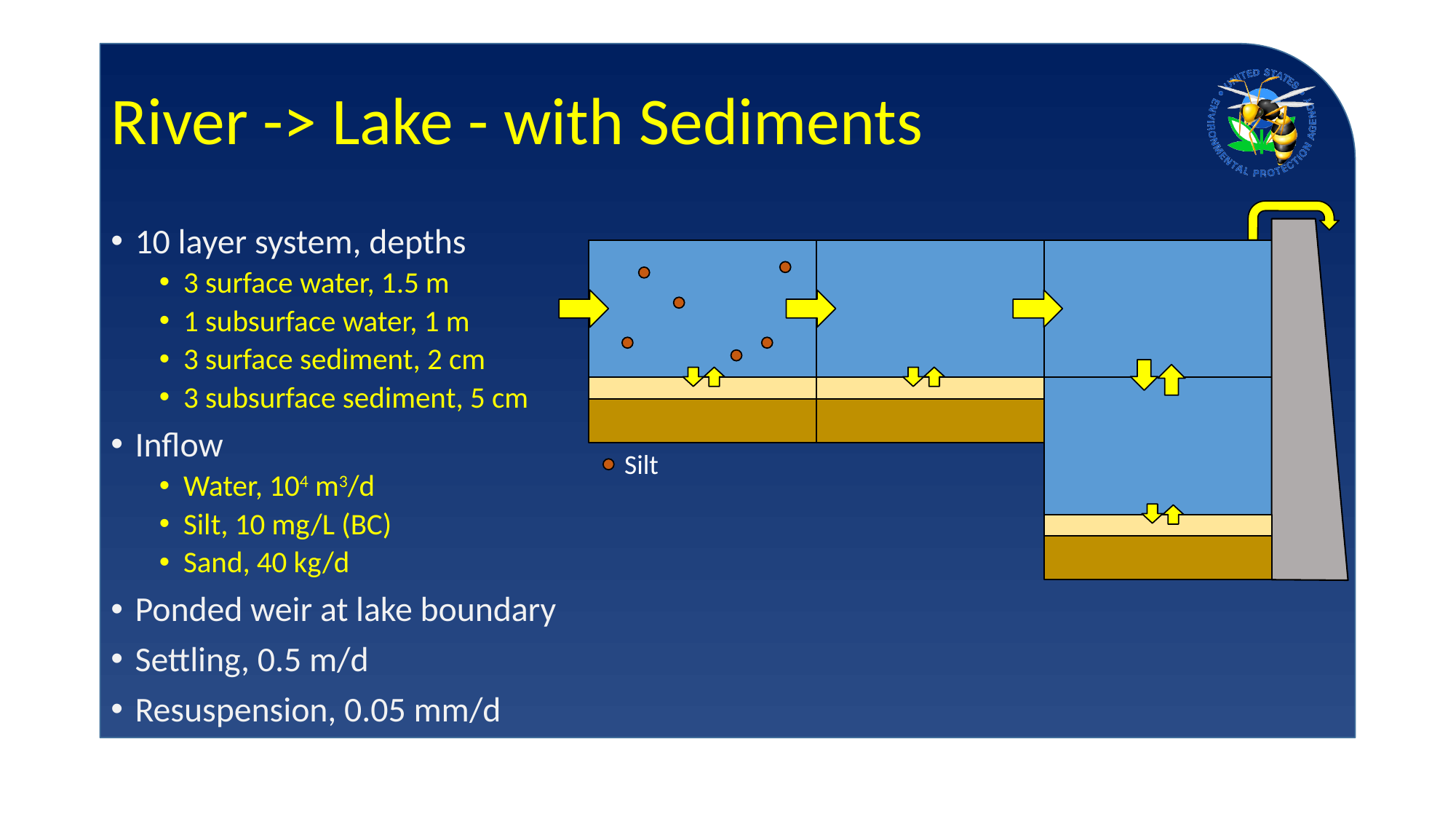

# River -> Lake - with Sediments

Silt

10 layer system, depths
3 surface water, 1.5 m
1 subsurface water, 1 m
3 surface sediment, 2 cm
3 subsurface sediment, 5 cm
Inflow
Water, 104 m3/d
Silt, 10 mg/L (BC)
Sand, 40 kg/d
Ponded weir at lake boundary
Settling, 0.5 m/d
Resuspension, 0.05 mm/d